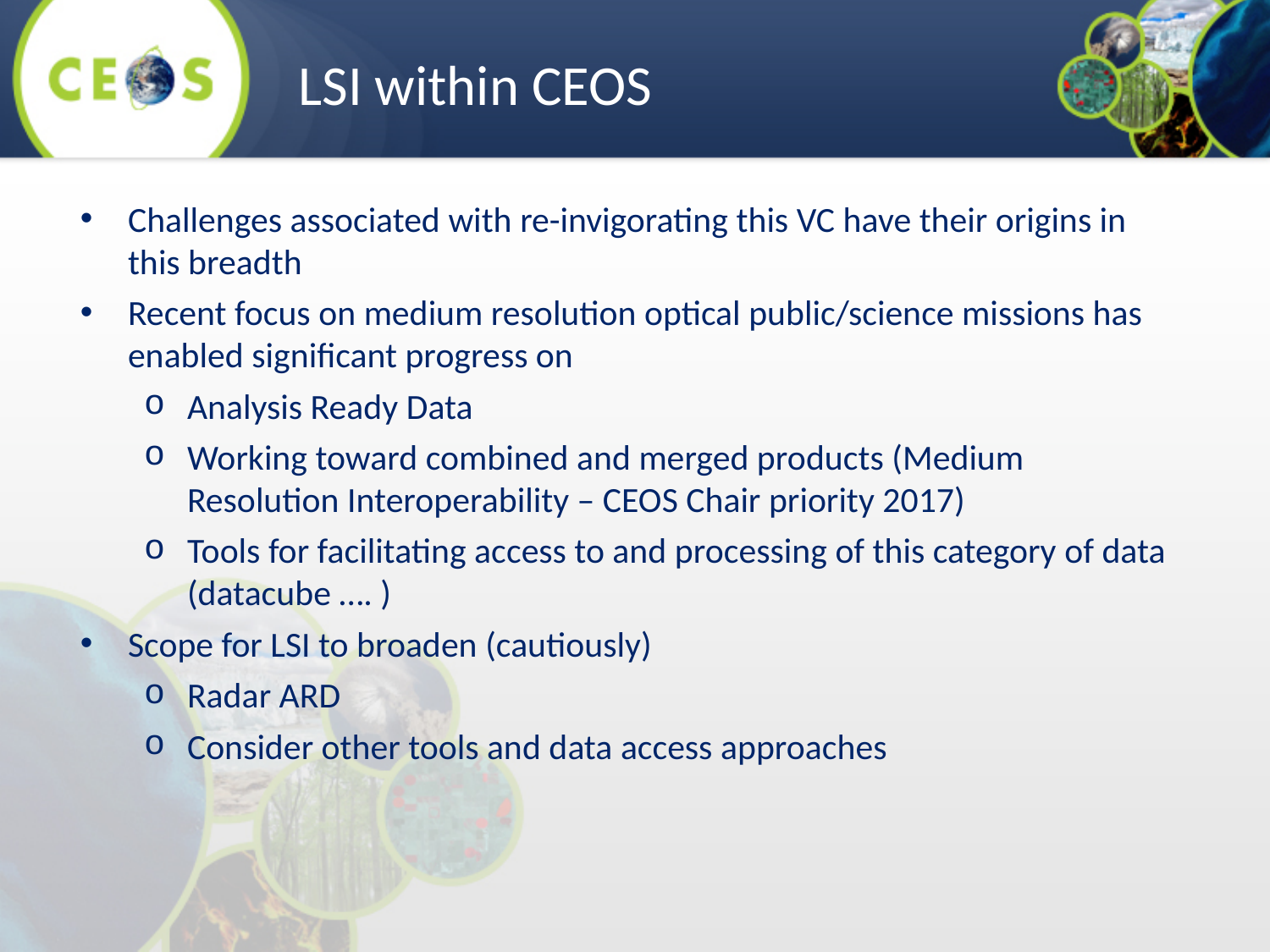

LSI within CEOS
Challenges associated with re-invigorating this VC have their origins in this breadth
Recent focus on medium resolution optical public/science missions has enabled significant progress on
Analysis Ready Data
Working toward combined and merged products (Medium Resolution Interoperability – CEOS Chair priority 2017)
Tools for facilitating access to and processing of this category of data (datacube …. )
Scope for LSI to broaden (cautiously)
Radar ARD
Consider other tools and data access approaches